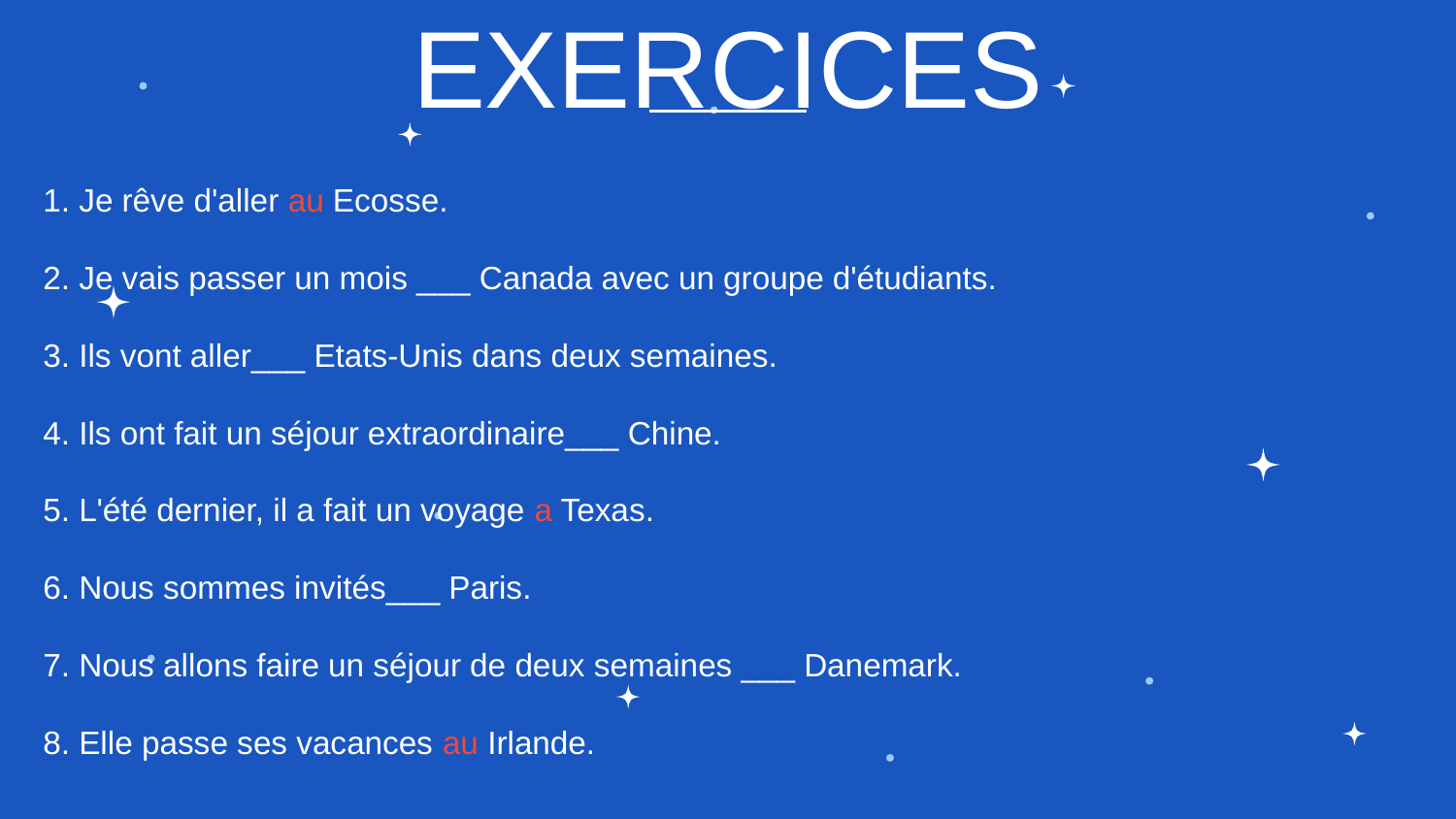

# EXERCICES

1. Je rêve d'aller au Ecosse.

2. Je vais passer un mois ___ Canada avec un groupe d'étudiants.

3. Ils vont aller___ Etats-Unis dans deux semaines.

4. Ils ont fait un séjour extraordinaire___ Chine.

5. L'été dernier, il a fait un voyage a Texas.

6. Nous sommes invités___ Paris.

7. Nous allons faire un séjour de deux semaines ___ Danemark.

8. Elle passe ses vacances au Irlande.

15. Il part
au
 Antilles. Je voudrais partir avec lui !